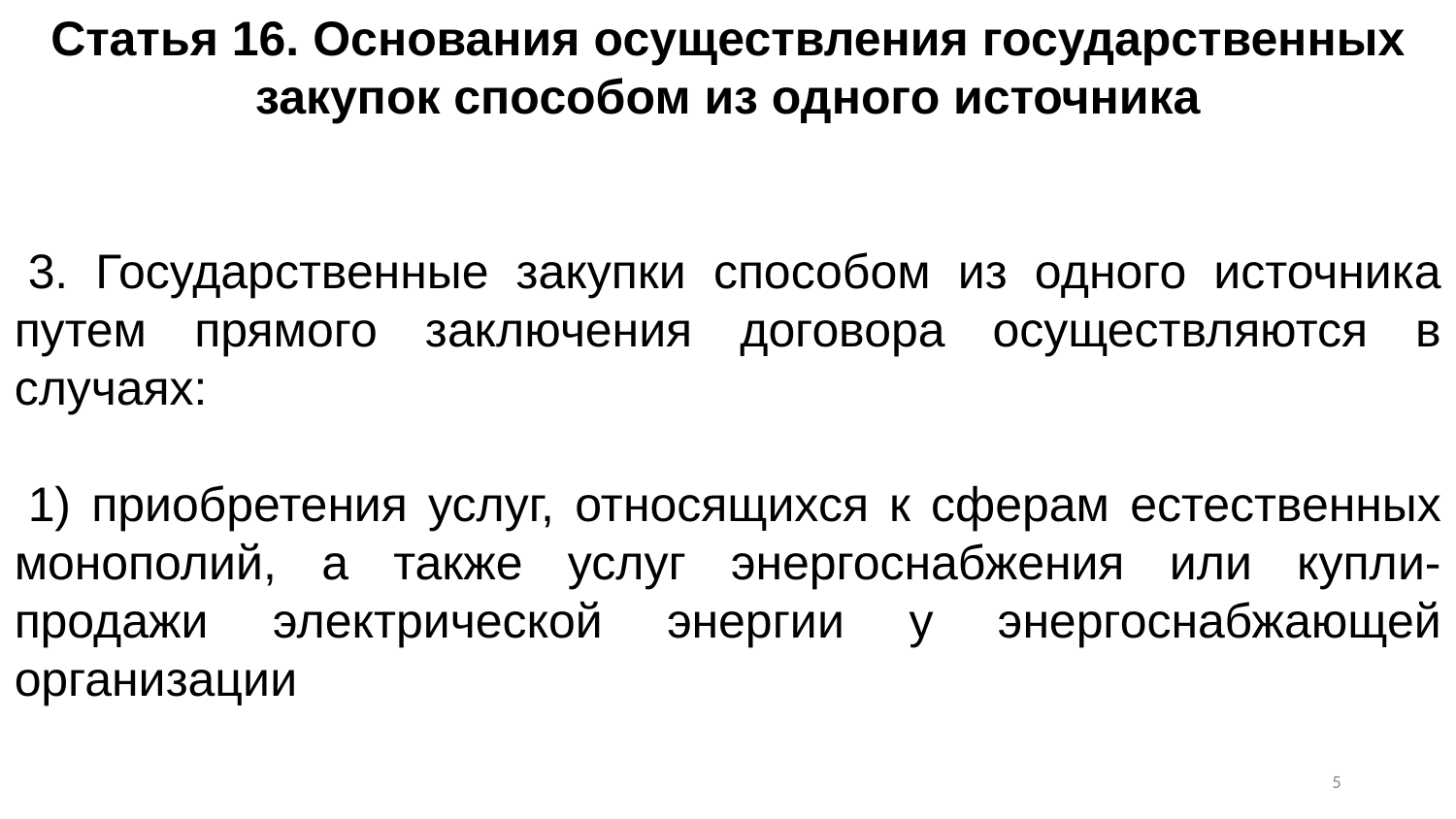

Статья 16. Основания осуществления государственных закупок способом из одного источника

 3. Государственные закупки способом из одного источника путем прямого заключения договора осуществляются в случаях:

 1) приобретения услуг, относящихся к сферам естественных монополий, а также услуг энергоснабжения или купли-продажи электрической энергии у энергоснабжающей организации
5